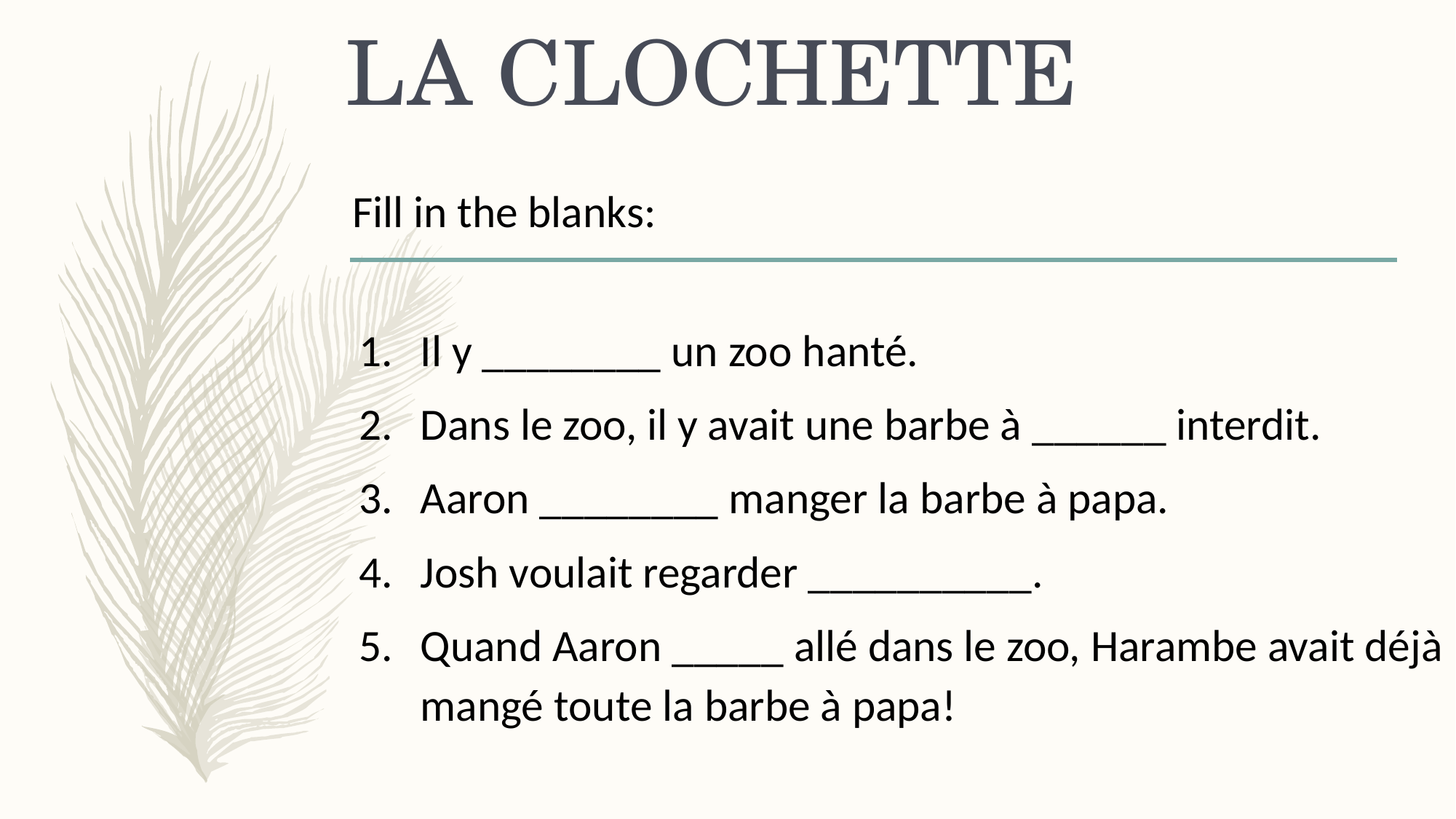

# la CLOCHETTE
Fill in the blanks:
Il y ________ un zoo hanté.
Dans le zoo, il y avait une barbe à ______ interdit.
Aaron ________ manger la barbe à papa.
Josh voulait regarder __________.
Quand Aaron _____ allé dans le zoo, Harambe avait déjà mangé toute la barbe à papa!